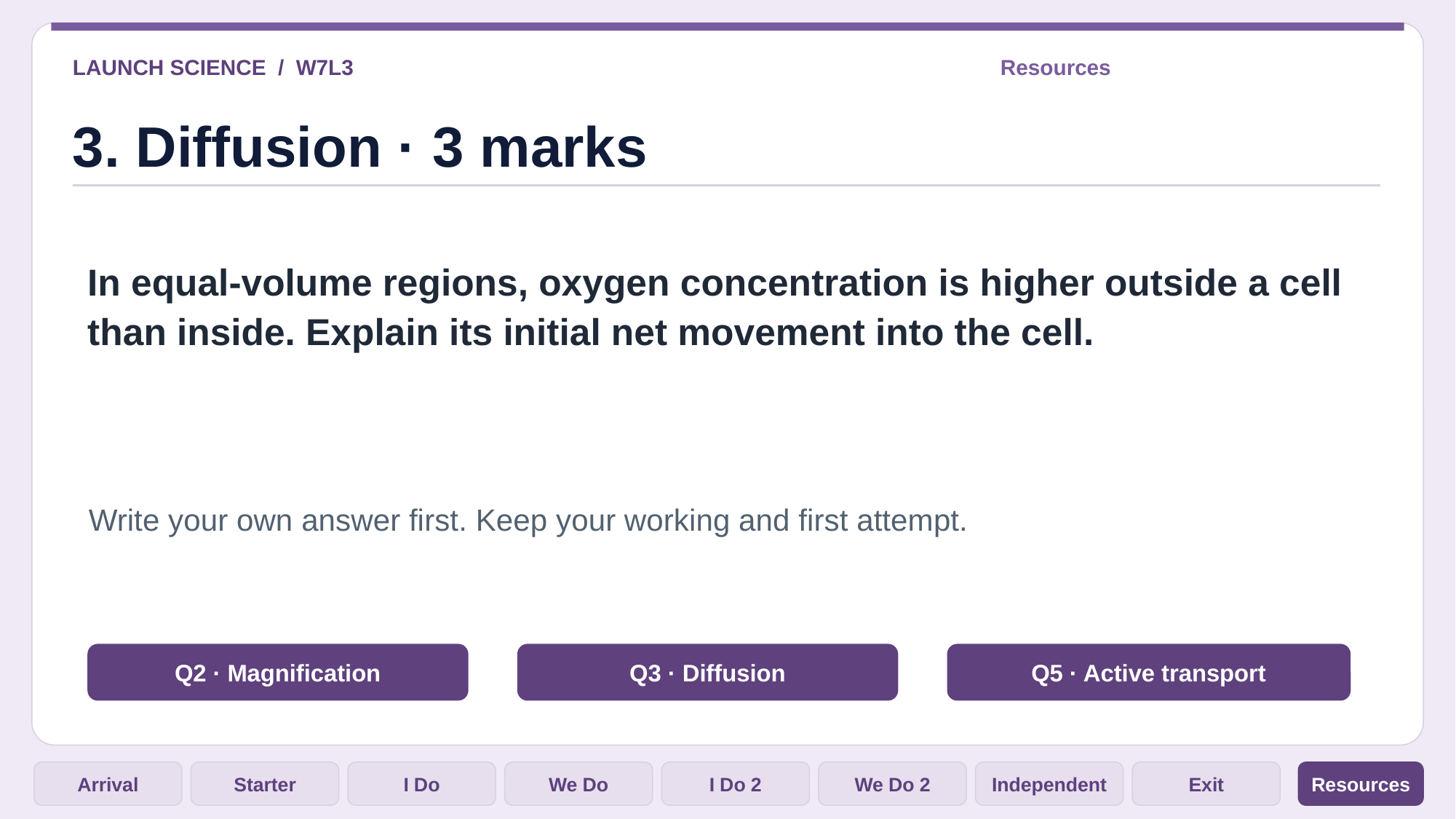

LAUNCH SCIENCE  /  W7L3
Resources
3. Diffusion · 3 marks

In equal-volume regions, oxygen concentration is higher outside a cell than inside. Explain its initial net movement into the cell.
Write your own answer first. Keep your working and first attempt.
Q2 · Magnification
Q3 · Diffusion
Q5 · Active transport
Arrival
Starter
I Do
We Do
I Do 2
We Do 2
Independent
Exit
Resources